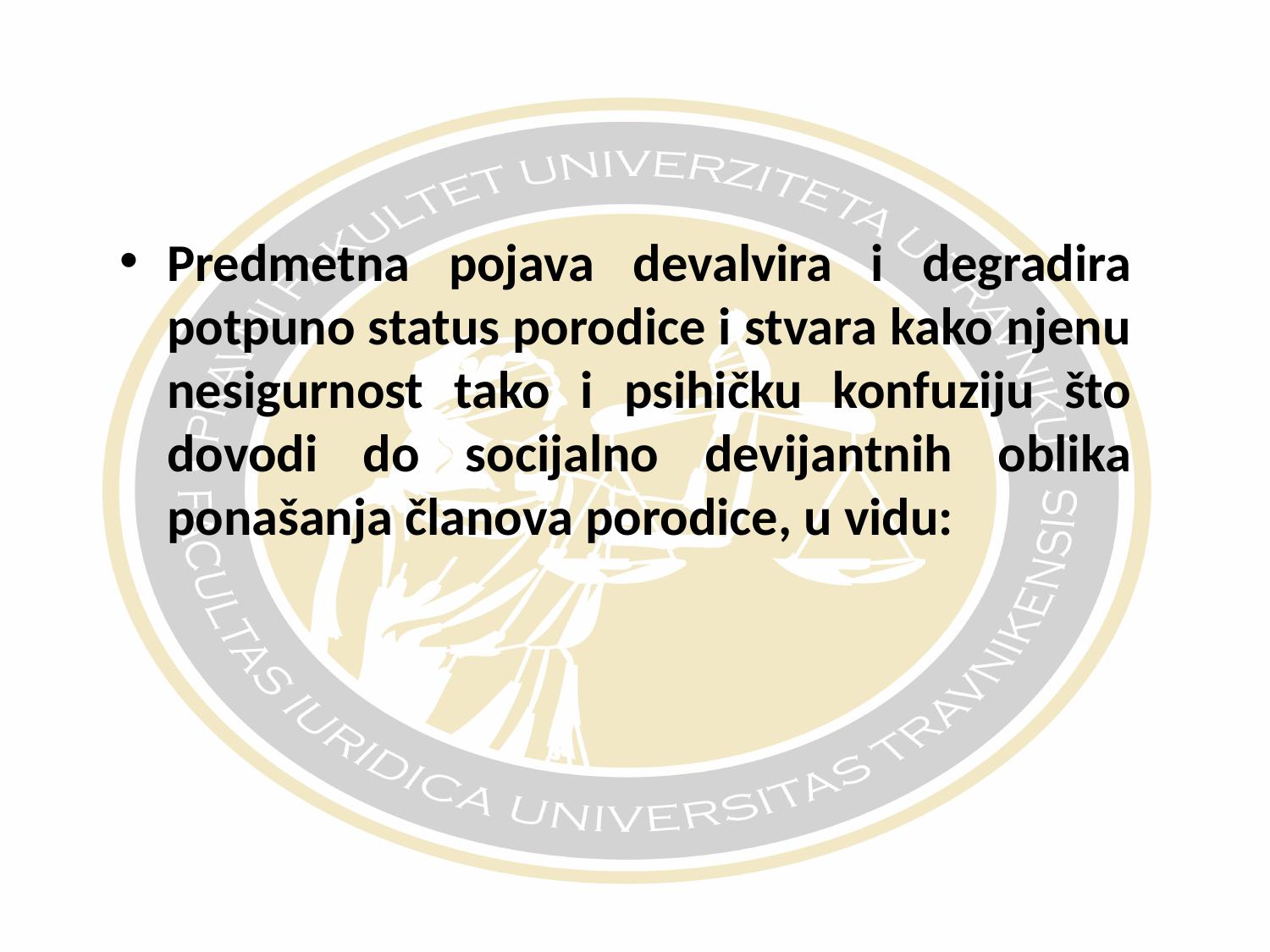

#
Predmetna pojava devalvira i degradira potpuno status porodice i stvara kako njenu nesigurnost tako i psihičku konfuziju što dovodi do socijalno devijantnih oblika ponašanja članova porodice, u vidu: